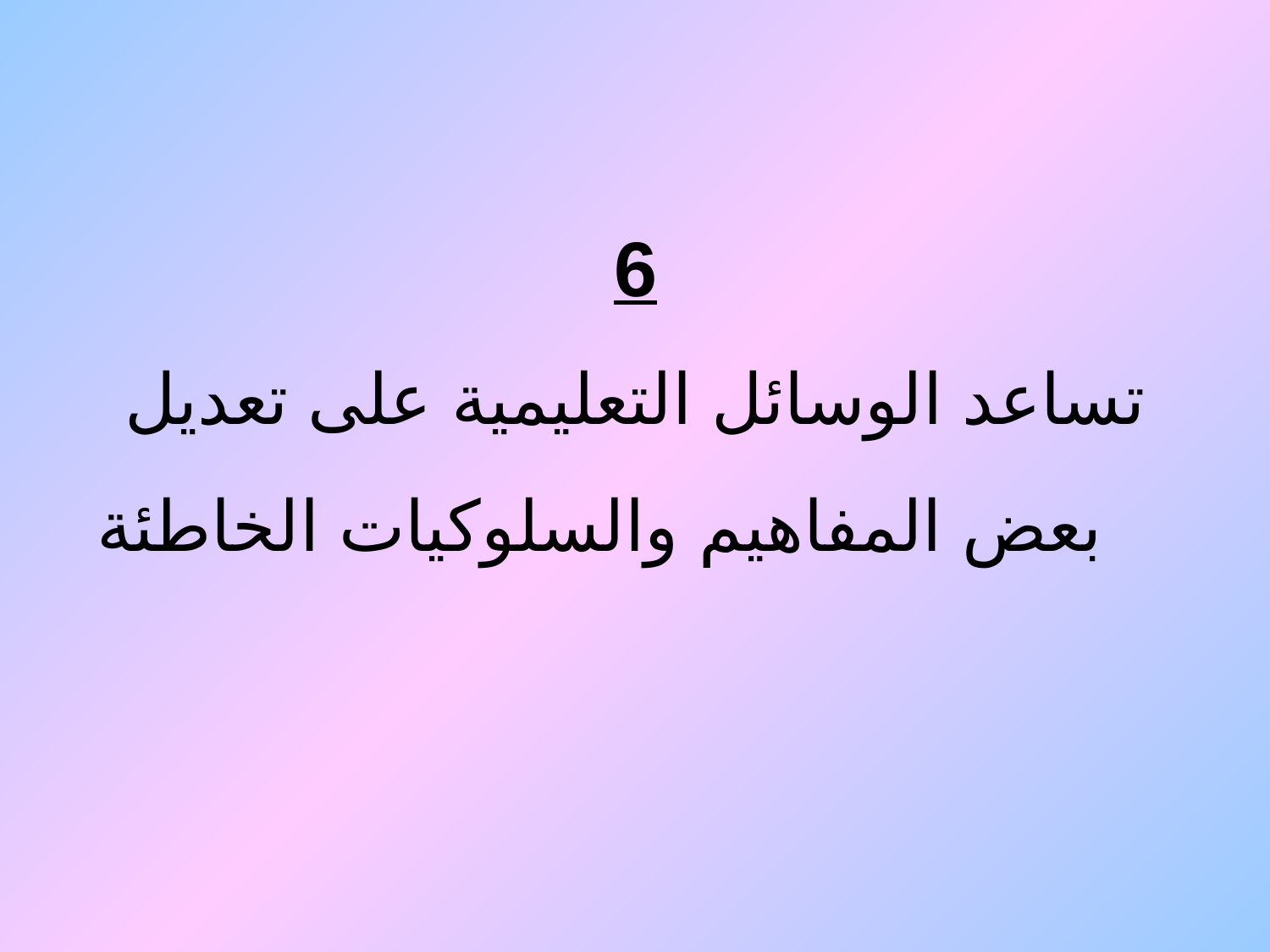

6
تساعد الوسائل التعليمية على تعديل بعض المفاهيم والسلوكيات الخاطئة